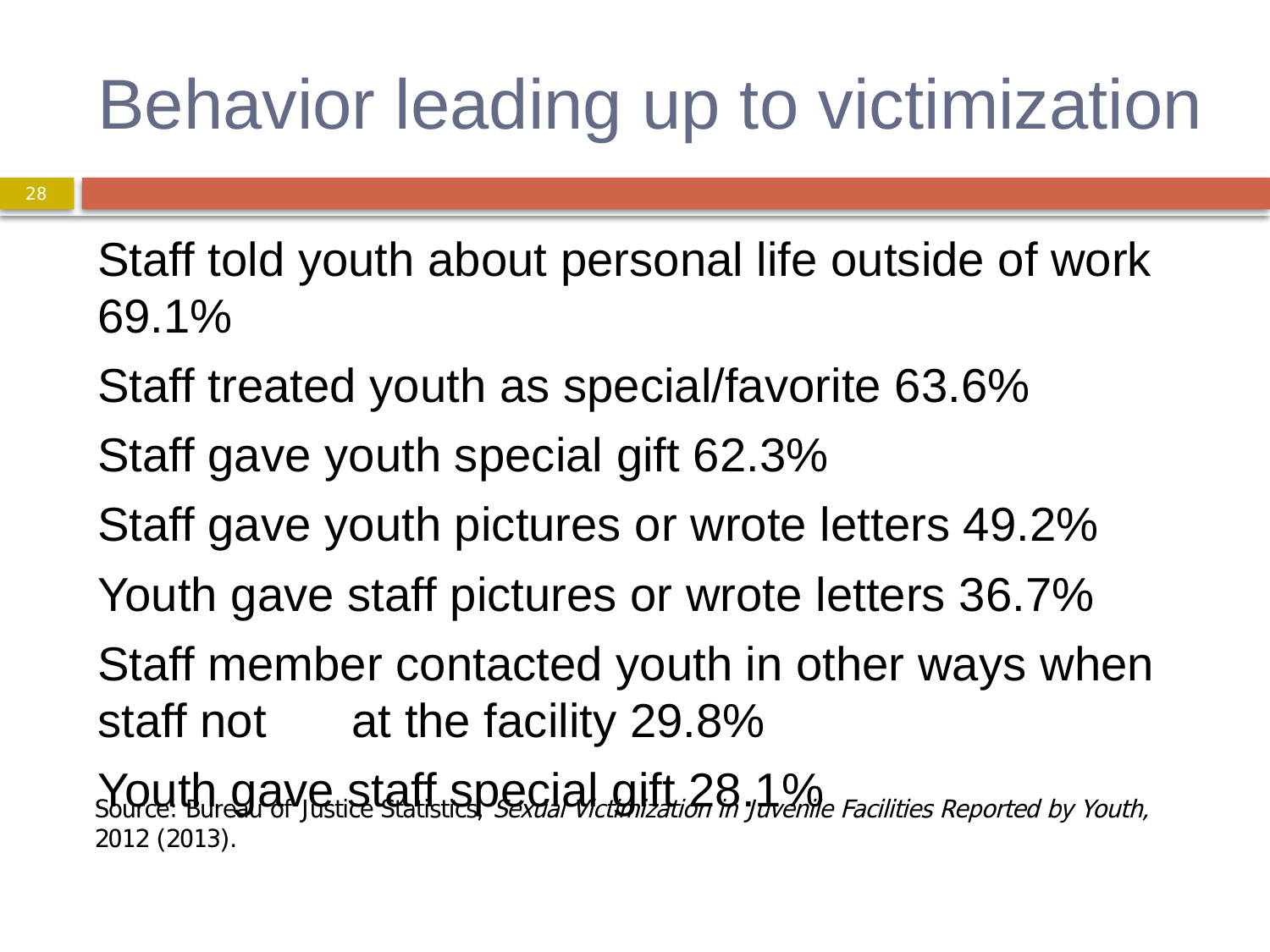

# Behavior leading up to victimization
28
Staff told youth about personal life outside of work 69.1%
Staff treated youth as special/favorite 63.6%
Staff gave youth special gift 62.3%
Staff gave youth pictures or wrote letters 49.2%
Youth gave staff pictures or wrote letters 36.7%
Staff member contacted youth in other ways when staff not 	at the facility 29.8%
Youth gave staff special gift 28.1%

Source: Bureau of Justice Statistics, Sexual Victimization in Juvenile Facilities Reported by Youth, 2012 (2013).